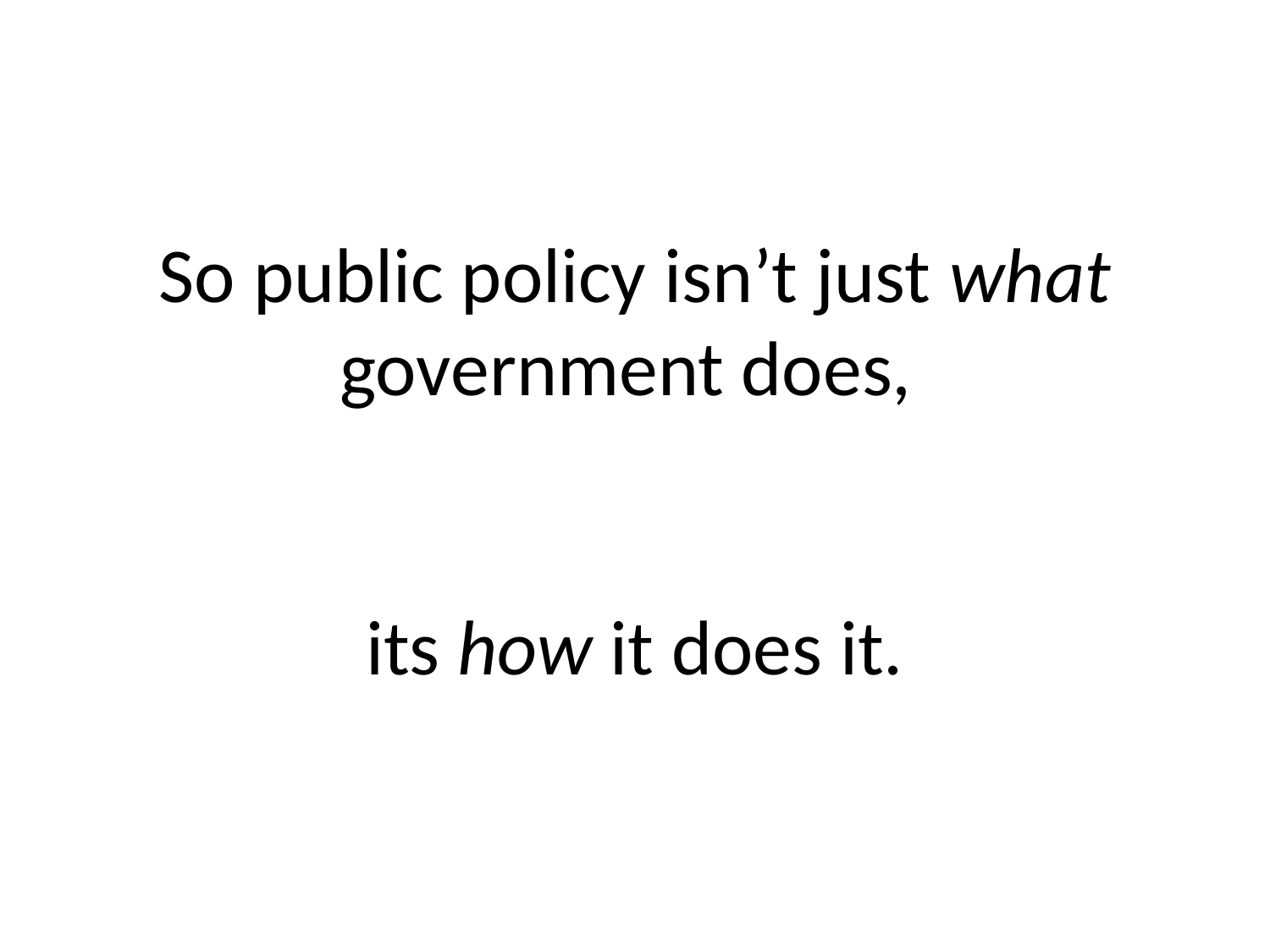

# So public policy isn’t just what government does, its how it does it.